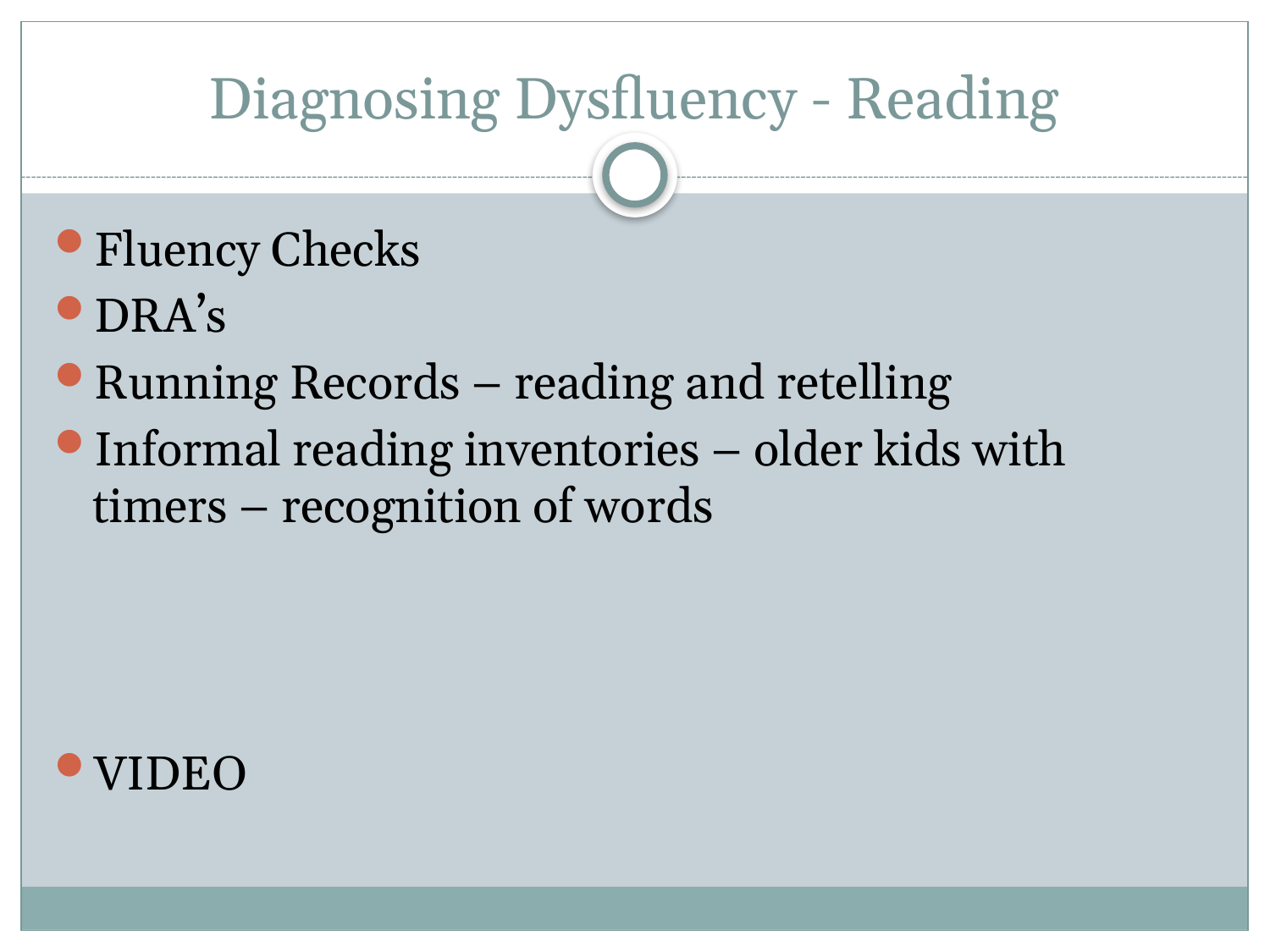

# Diagnosing Dysfluency - Reading
Fluency Checks
DRA’s
Running Records – reading and retelling
Informal reading inventories – older kids with timers – recognition of words

VIDEO